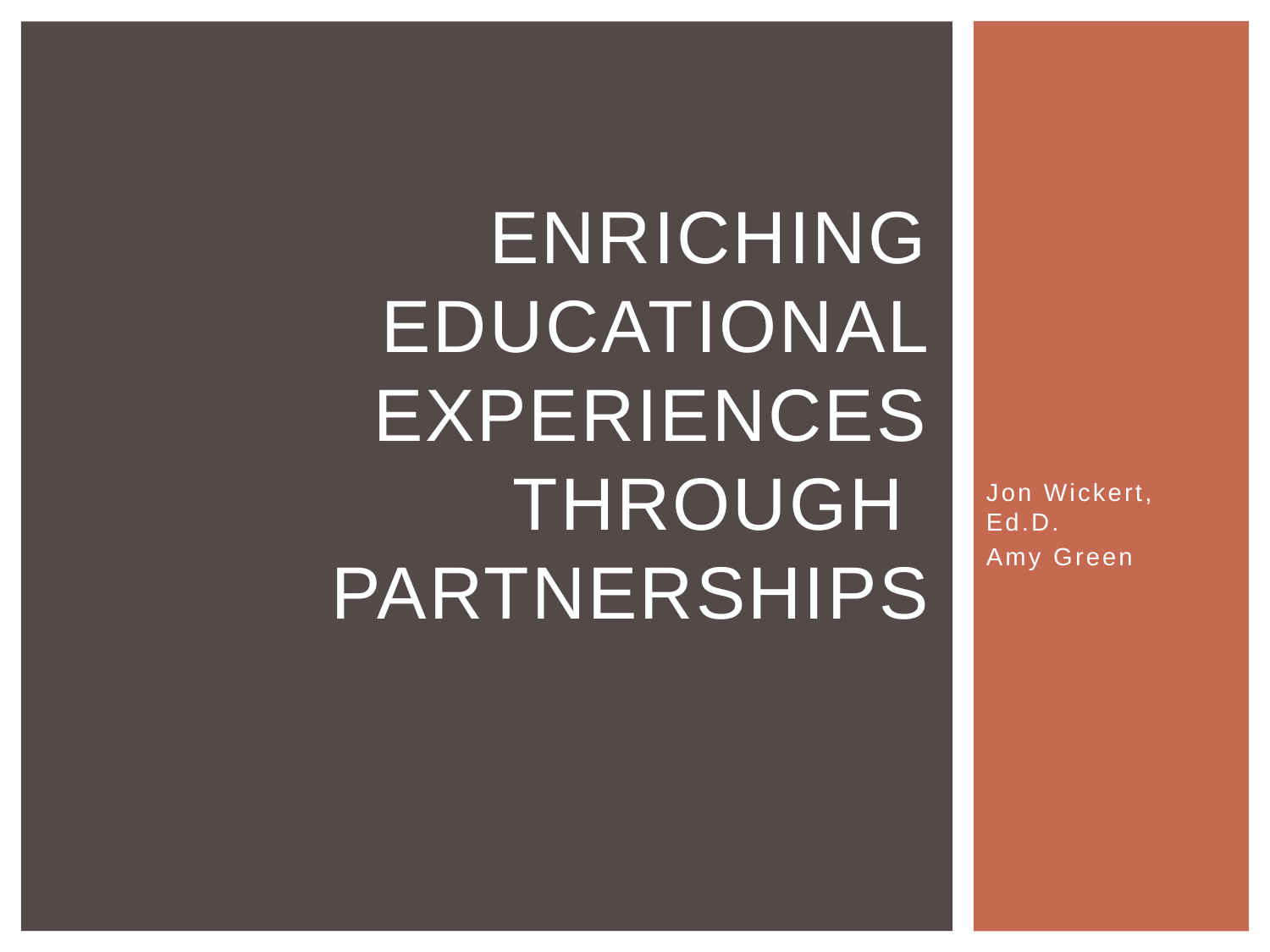

# Enriching educational experiences through  partnerships
Jon Wickert, Ed.D.
Amy Green